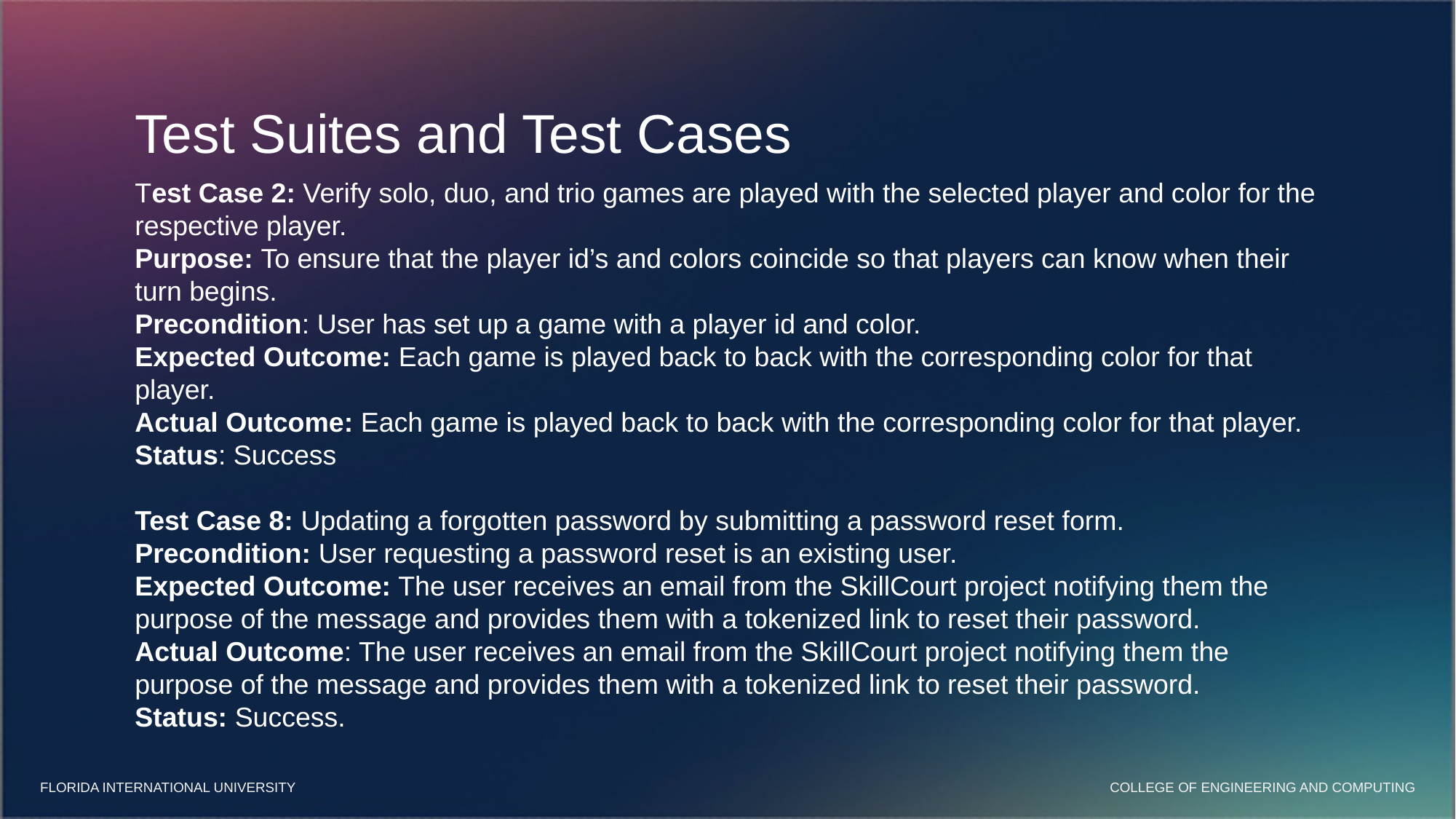

Test Suites and Test Cases
Test Case 2: Verify solo, duo, and trio games are played with the selected player and color for the respective player.
Purpose: To ensure that the player id’s and colors coincide so that players can know when their turn begins.
Precondition: User has set up a game with a player id and color.
Expected Outcome: Each game is played back to back with the corresponding color for that player.
Actual Outcome: Each game is played back to back with the corresponding color for that player.
Status: Success

Test Case 8: Updating a forgotten password by submitting a password reset form.
Precondition: User requesting a password reset is an existing user.
Expected Outcome: The user receives an email from the SkillCourt project notifying them the purpose of the message and provides them with a tokenized link to reset their password.
Actual Outcome: The user receives an email from the SkillCourt project notifying them the purpose of the message and provides them with a tokenized link to reset their password.
Status: Success.